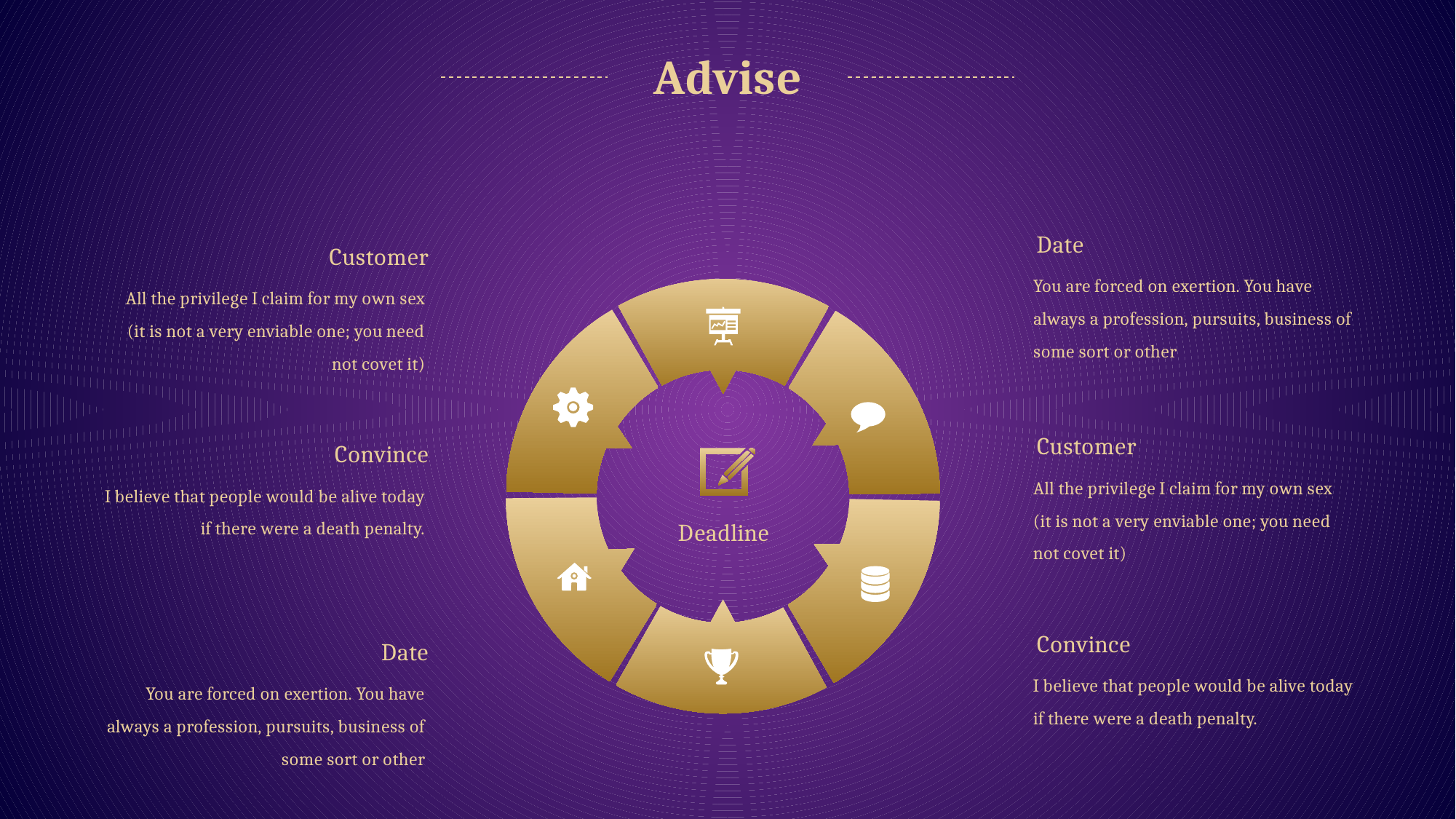

Advise
Date
You are forced on exertion. You have always a profession, pursuits, business of some sort or other
Customer
All the privilege I claim for my own sex (it is not a very enviable one; you need not covet it)

Customer
All the privilege I claim for my own sex (it is not a very enviable one; you need not covet it)
Convince
I believe that people would be alive today if there were a death penalty.

Deadline

Convince
I believe that people would be alive today if there were a death penalty.
Date
You are forced on exertion. You have always a profession, pursuits, business of some sort or other